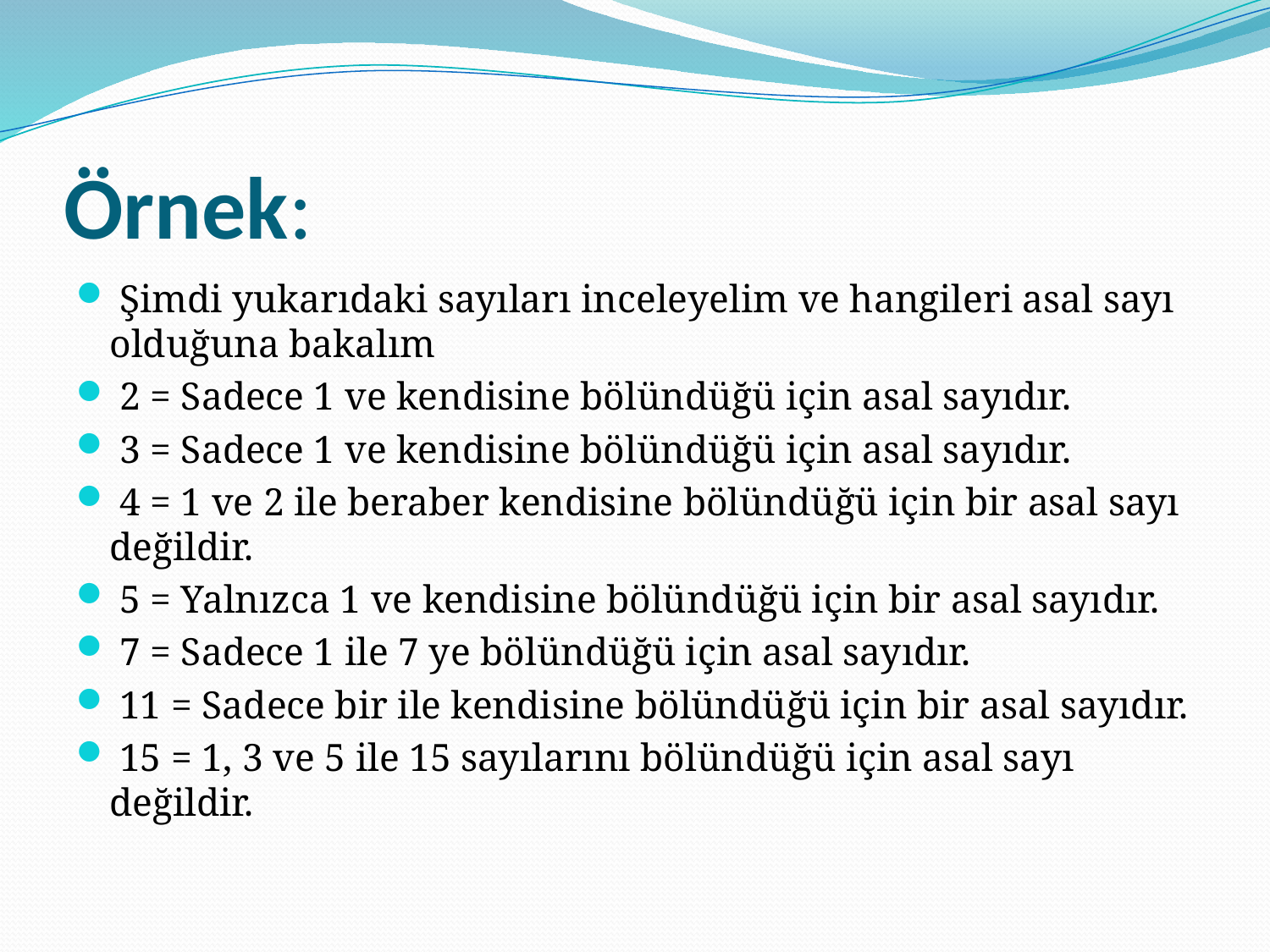

# Örnek:
 Şimdi yukarıdaki sayıları inceleyelim ve hangileri asal sayı olduğuna bakalım
 2 = Sadece 1 ve kendisine bölündüğü için asal sayıdır.
 3 = Sadece 1 ve kendisine bölündüğü için asal sayıdır.
 4 = 1 ve 2 ile beraber kendisine bölündüğü için bir asal sayı değildir.
 5 = Yalnızca 1 ve kendisine bölündüğü için bir asal sayıdır.
 7 = Sadece 1 ile 7 ye bölündüğü için asal sayıdır.
 11 = Sadece bir ile kendisine bölündüğü için bir asal sayıdır.
 15 = 1, 3 ve 5 ile 15 sayılarını bölündüğü için asal sayı değildir.